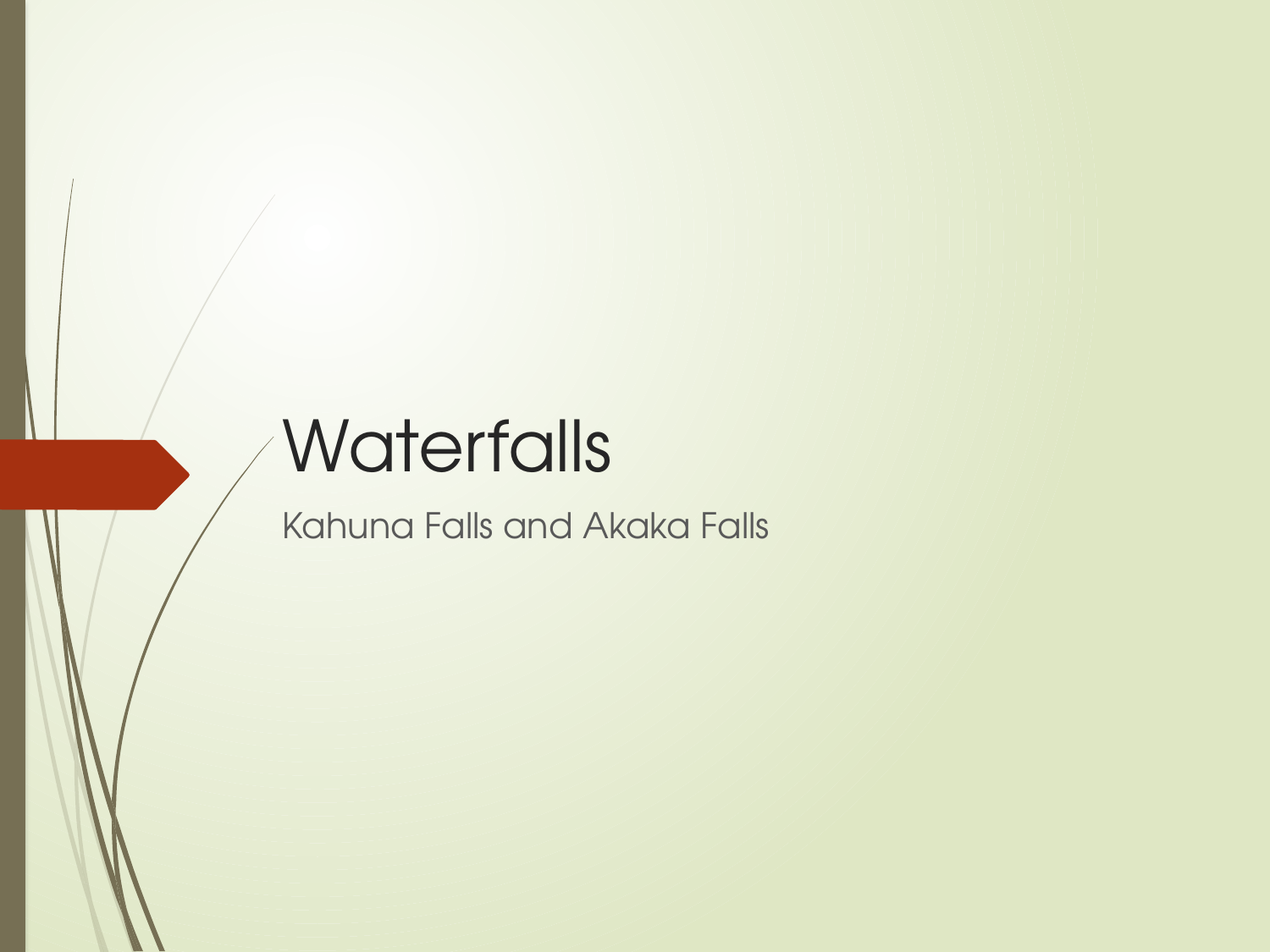

# Waterfalls
Kahuna Falls and Akaka Falls